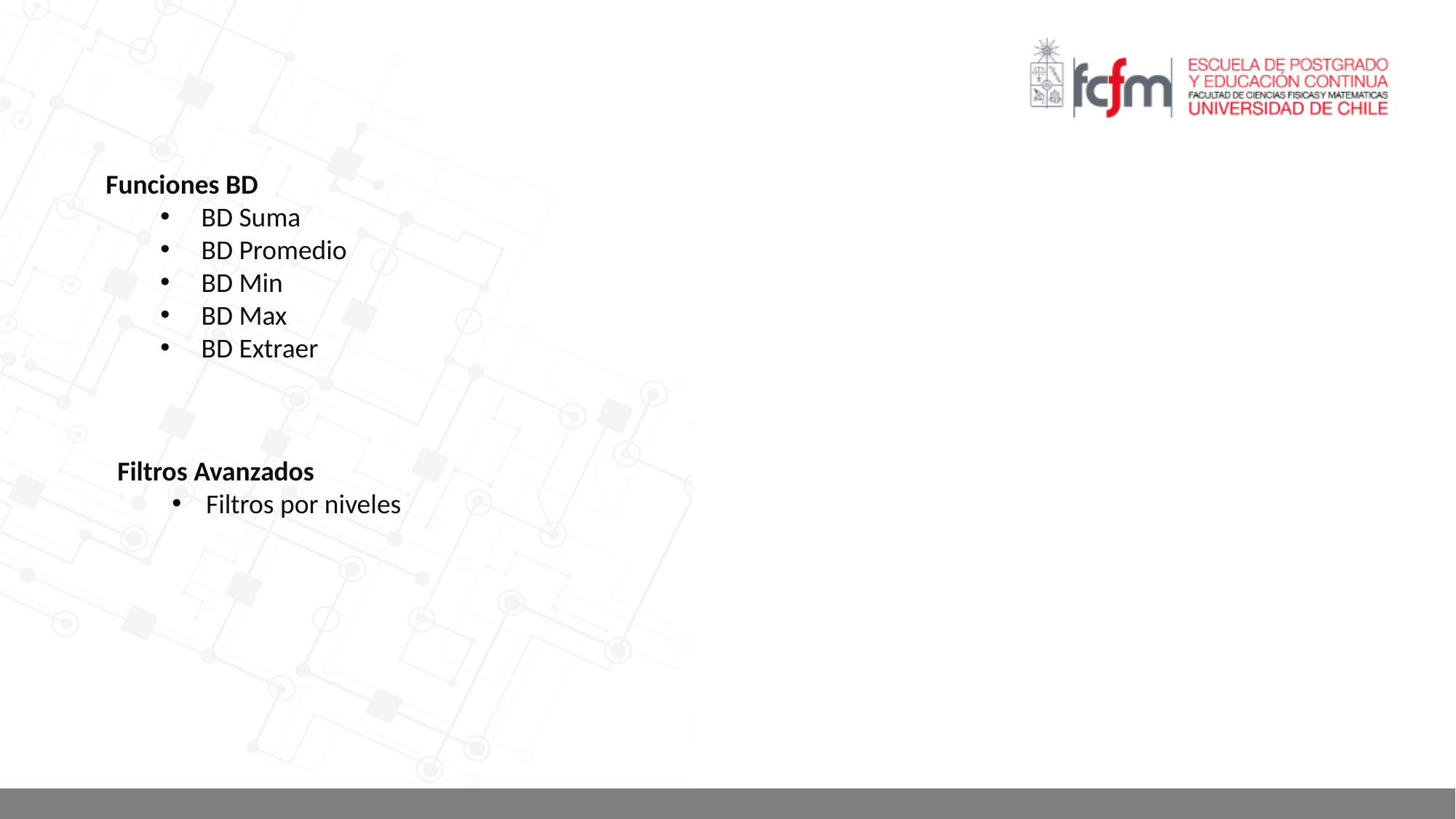

Funciones BD
BD Suma
BD Promedio
BD Min
BD Max
BD Extraer

Filtros Avanzados
Filtros por niveles